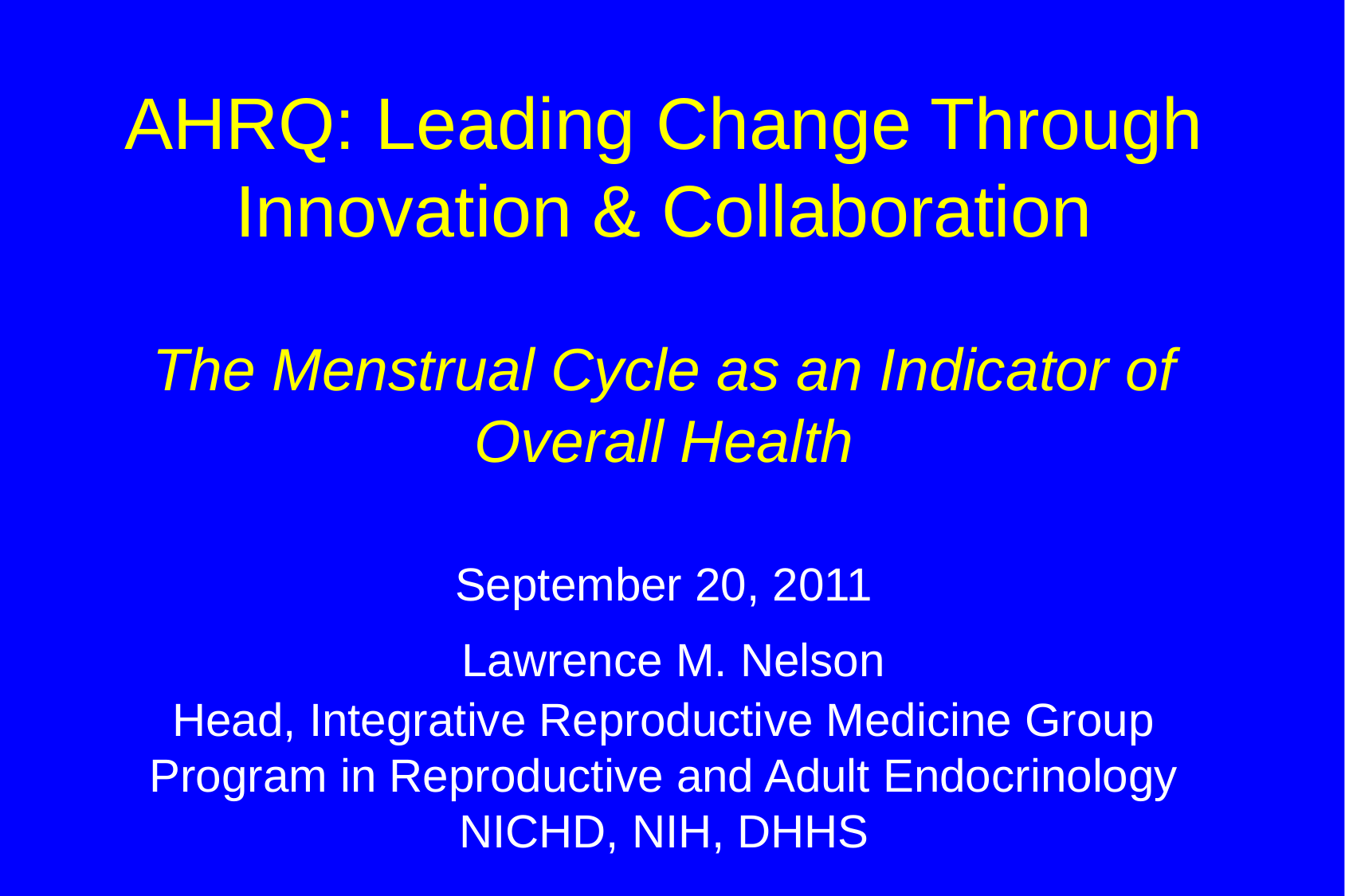

# AHRQ: Leading Change Through Innovation & Collaboration The Menstrual Cycle as an Indicator of Overall Health September 20, 2011 Lawrence M. Nelson Head, Integrative Reproductive Medicine Group Program in Reproductive and Adult Endocrinology NICHD, NIH, DHHS